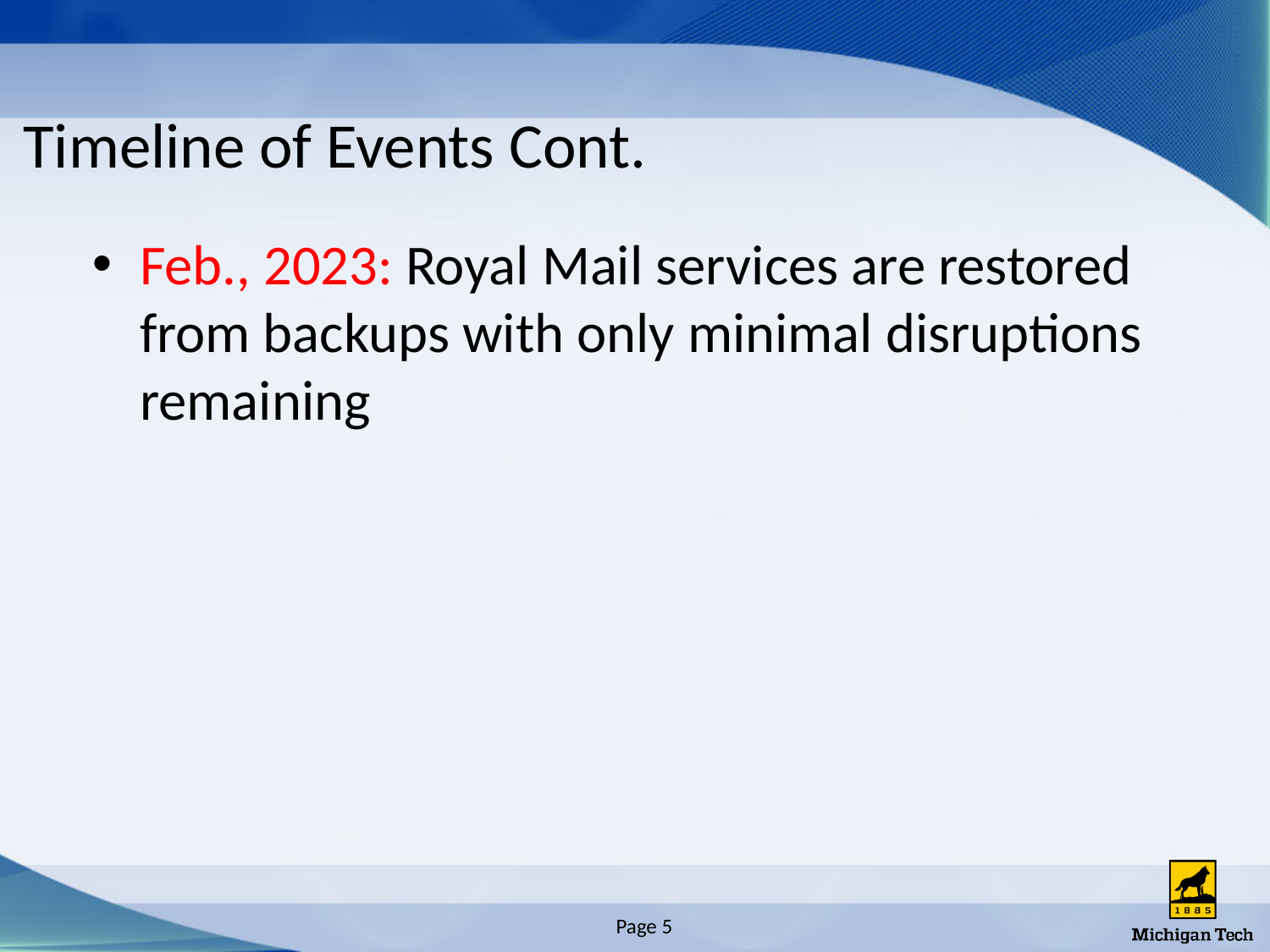

# Timeline of Events Cont.
Feb., 2023: Royal Mail services are restored from backups with only minimal disruptions remaining